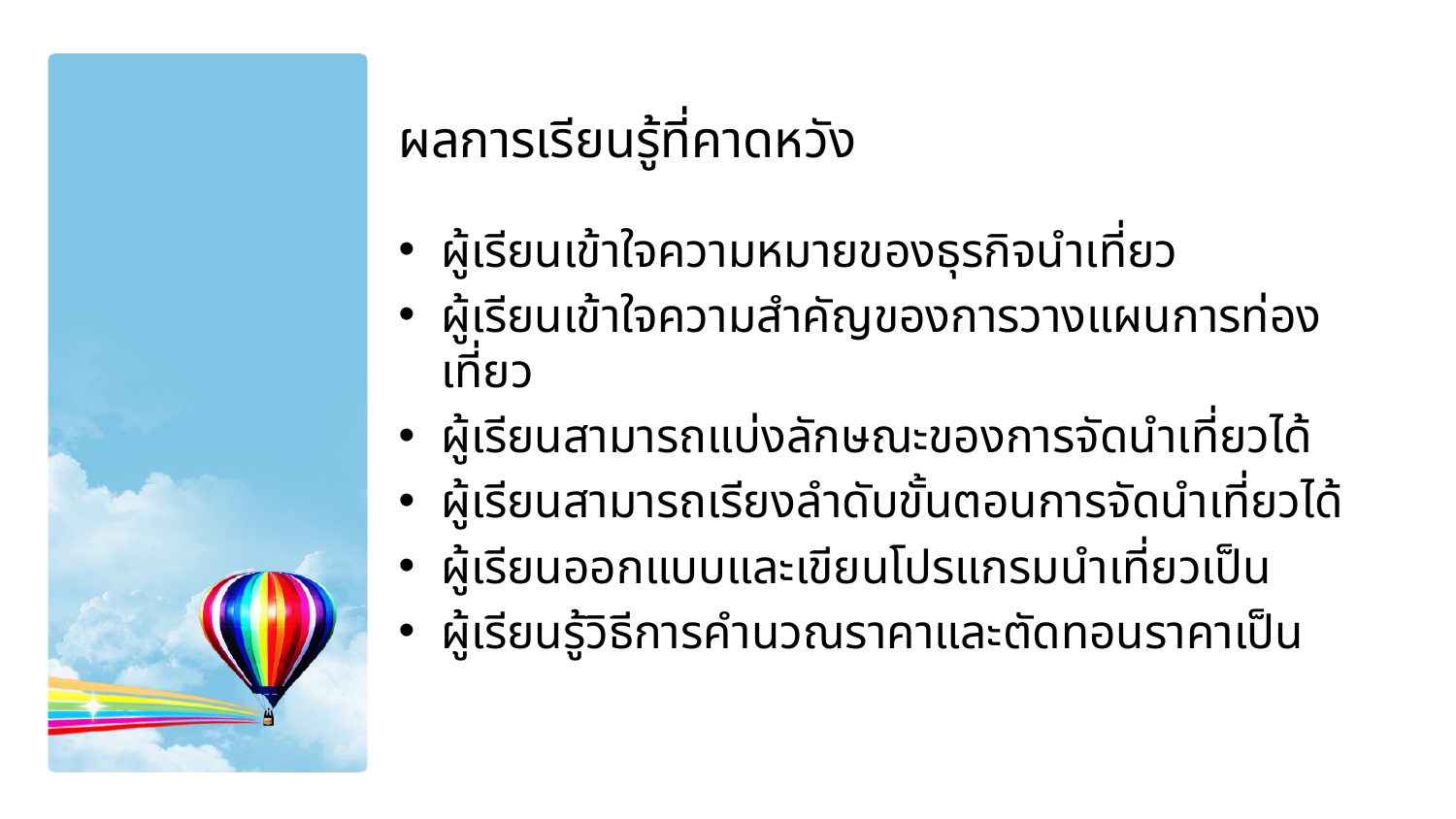

# ผลการเรียนรู้ที่คาดหวัง
ผู้เรียนเข้าใจความหมายของธุรกิจนำเที่ยว
ผู้เรียนเข้าใจความสำคัญของการวางแผนการท่องเที่ยว
ผู้เรียนสามารถแบ่งลักษณะของการจัดนำเที่ยวได้
ผู้เรียนสามารถเรียงลำดับขั้นตอนการจัดนำเที่ยวได้
ผู้เรียนออกแบบและเขียนโปรแกรมนำเที่ยวเป็น
ผู้เรียนรู้วิธีการคำนวณราคาและตัดทอนราคาเป็น